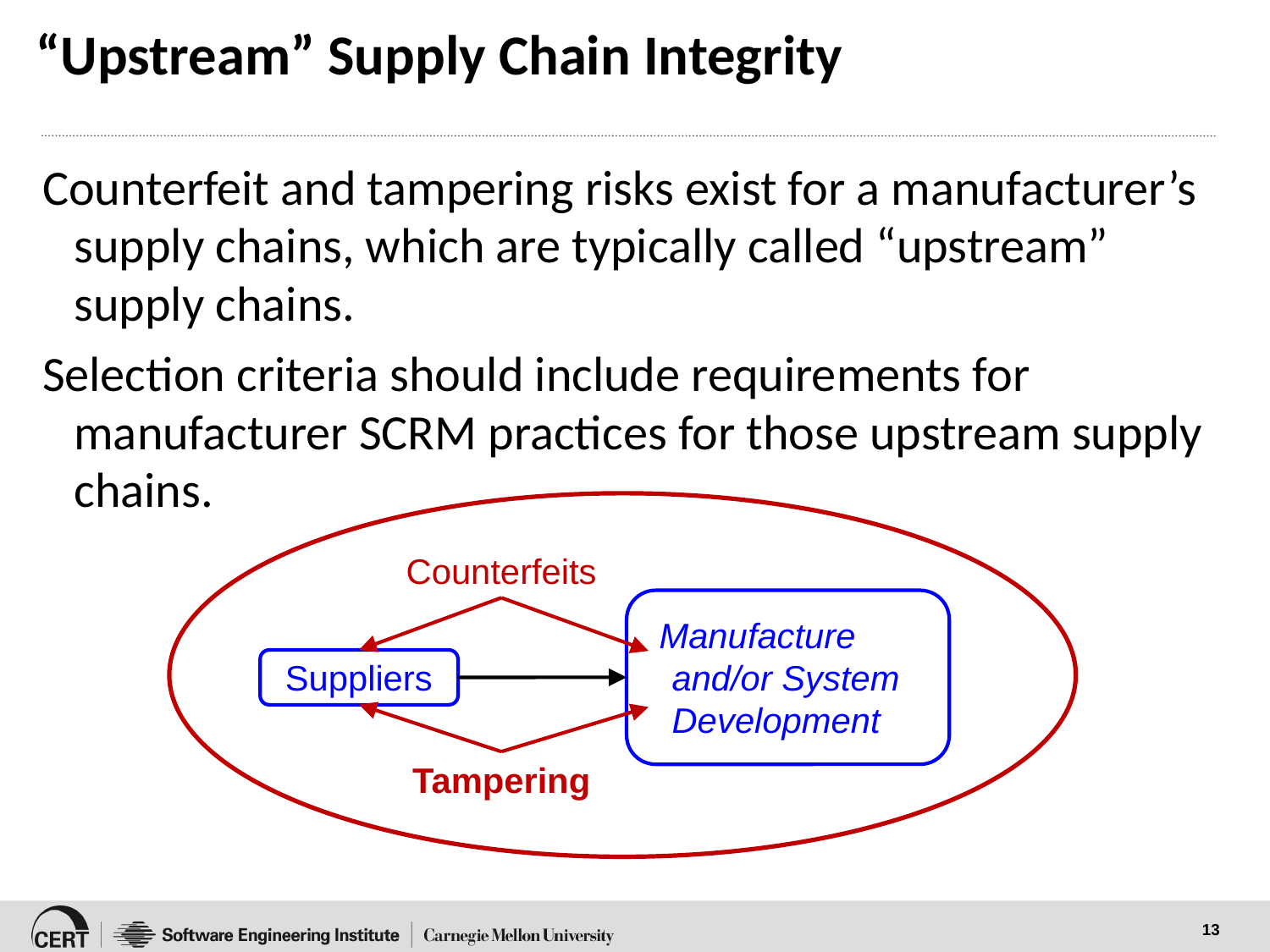

# “Upstream” Supply Chain Integrity
Counterfeit and tampering risks exist for a manufacturer’s supply chains, which are typically called “upstream” supply chains.
Selection criteria should include requirements for manufacturer SCRM practices for those upstream supply chains.

Counterfeits

Manufacture and/or System Development
Suppliers

Tampering